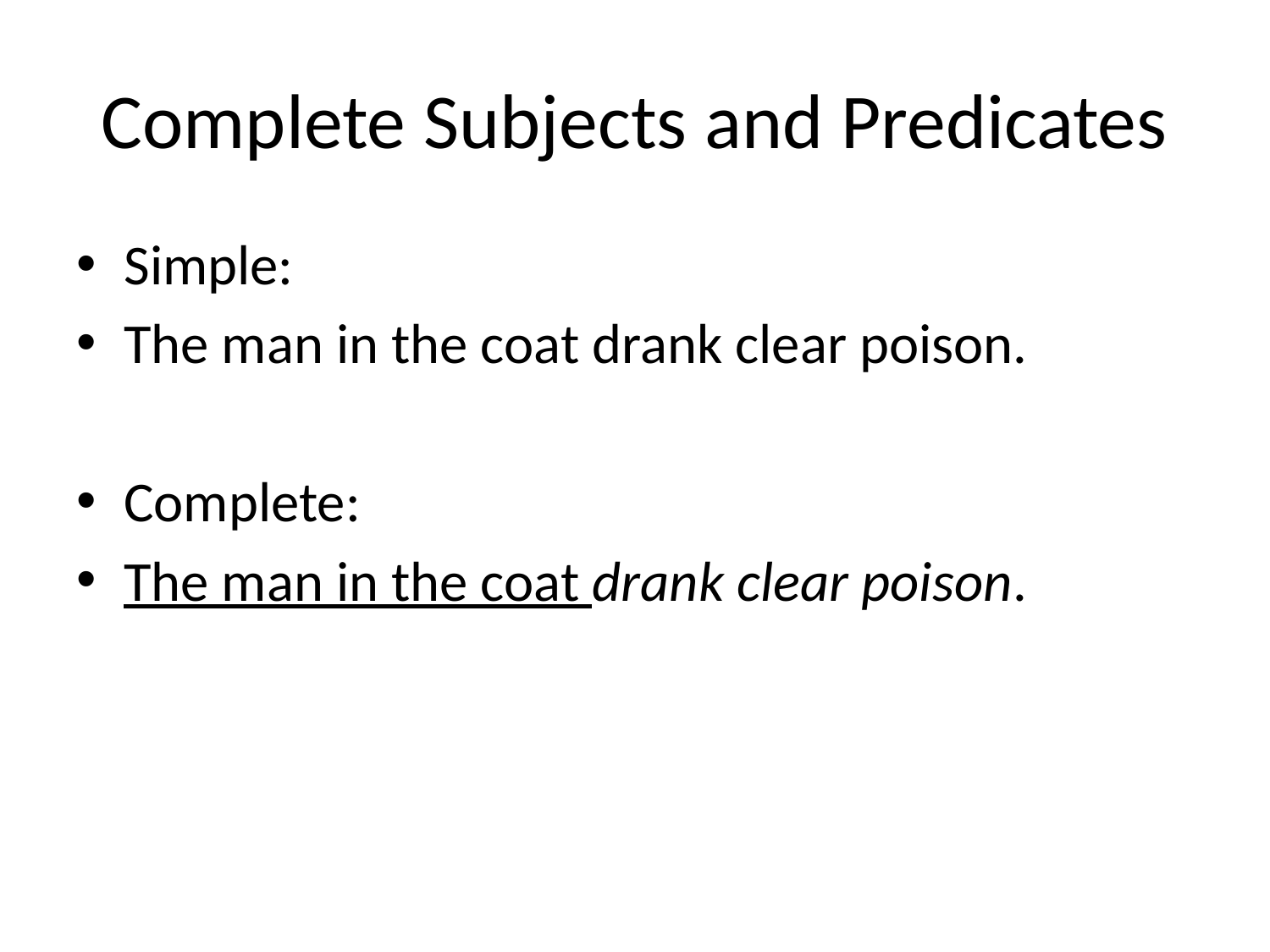

# Complete Subjects and Predicates
Simple:
The man in the coat drank clear poison.

Complete:
The man in the coat drank clear poison.